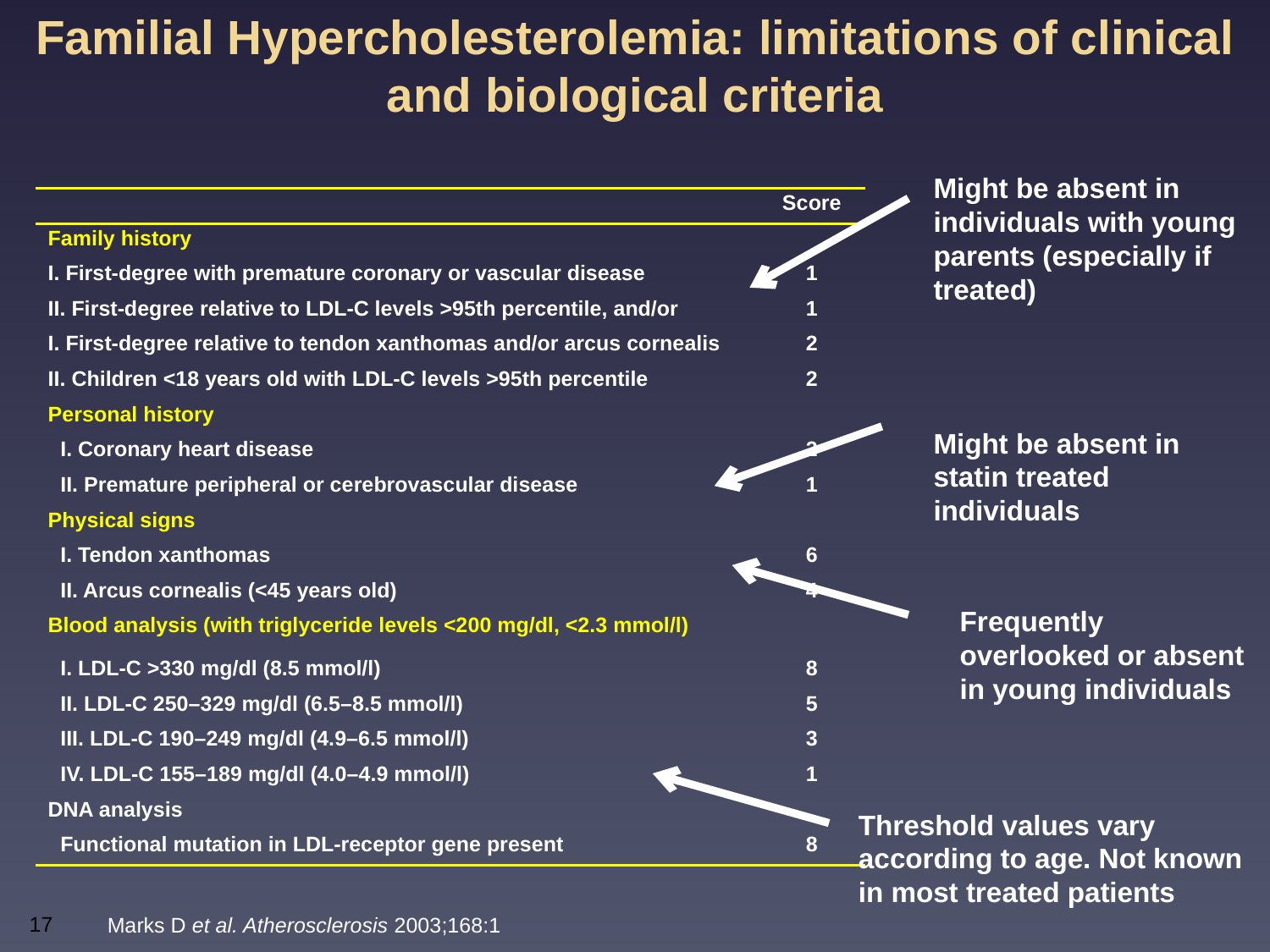

# Familial Hypercholesterolemia: limitations of clinical and biological criteria
	Might be absent in individuals with young parents (especially if treated)
|  | Score |
| --- | --- |
| Family history |  |
| I. First-degree with premature coronary or vascular disease | 1 |
| II. First-degree relative to LDL-C levels >95th percentile, and/or | 1 |
| I. First-degree relative to tendon xanthomas and/or arcus cornealis | 2 |
| II. Children <18 years old with LDL-C levels >95th percentile | 2 |
| Personal history |  |
| I. Coronary heart disease | 2 |
| II. Premature peripheral or cerebrovascular disease | 1 |
| Physical signs |  |
| I. Tendon xanthomas | 6 |
| II. Arcus cornealis (<45 years old) | 4 |
| Blood analysis (with triglyceride levels <200 mg/dl, <2.3 mmol/l) |  |
| I. LDL-C >330 mg/dl (8.5 mmol/l) | 8 |
| II. LDL-C 250–329 mg/dl (6.5–8.5 mmol/l) | 5 |
| III. LDL-C 190–249 mg/dl (4.9–6.5 mmol/l) | 3 |
| IV. LDL-C 155–189 mg/dl (4.0–4.9 mmol/l) | 1 |
| DNA analysis |  |
| Functional mutation in LDL-receptor gene present | 8 |
	Might be absent in statin treated individuals
	Frequently overlooked or absent in young individuals
	Threshold values vary according to age. Not known in most treated patients
Marks D et al. Atherosclerosis 2003;168:1